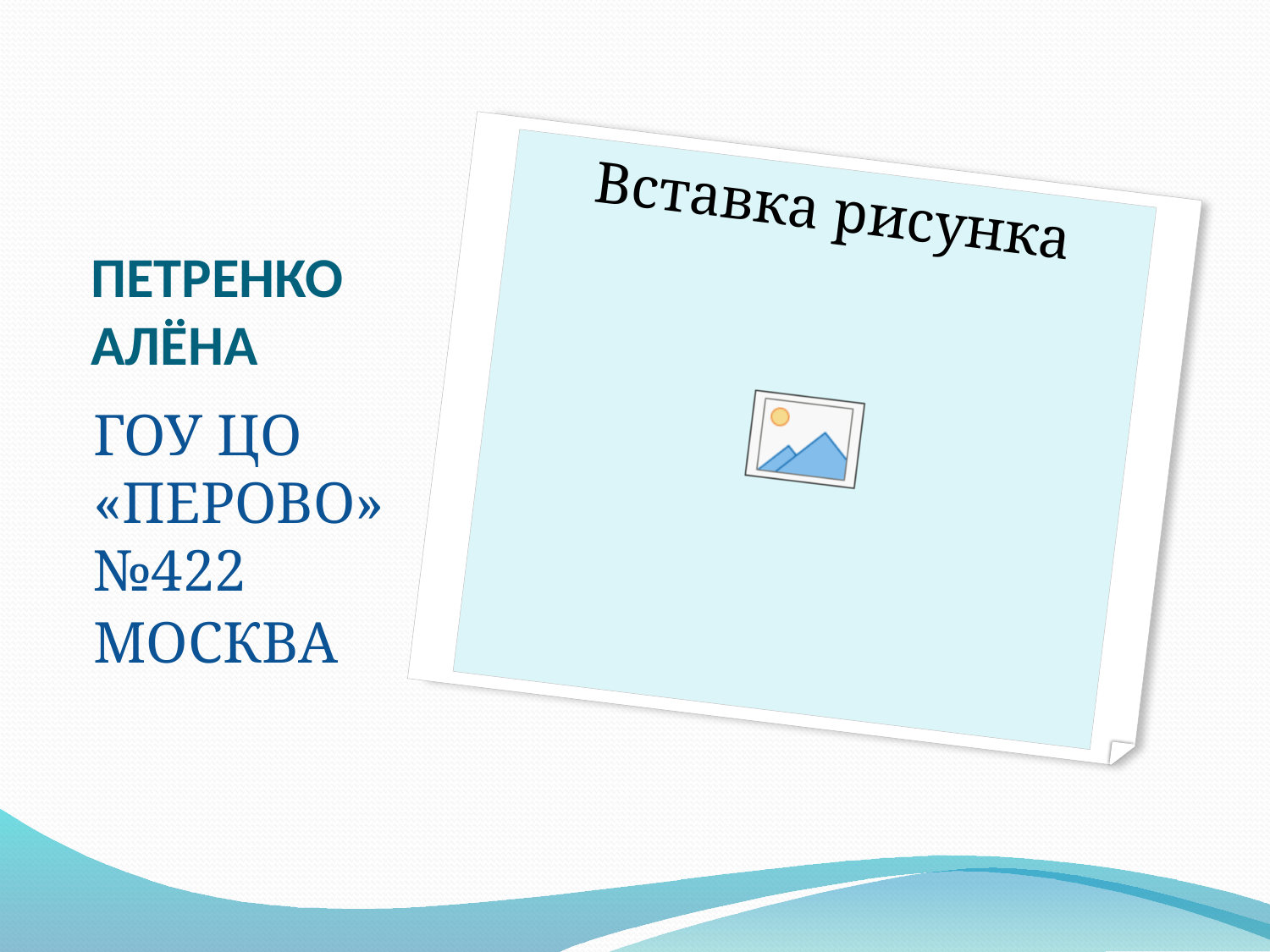

# ПЕТРЕНКО АЛЁНА

ГОУ ЦО «ПЕРОВО» №422
МОСКВА